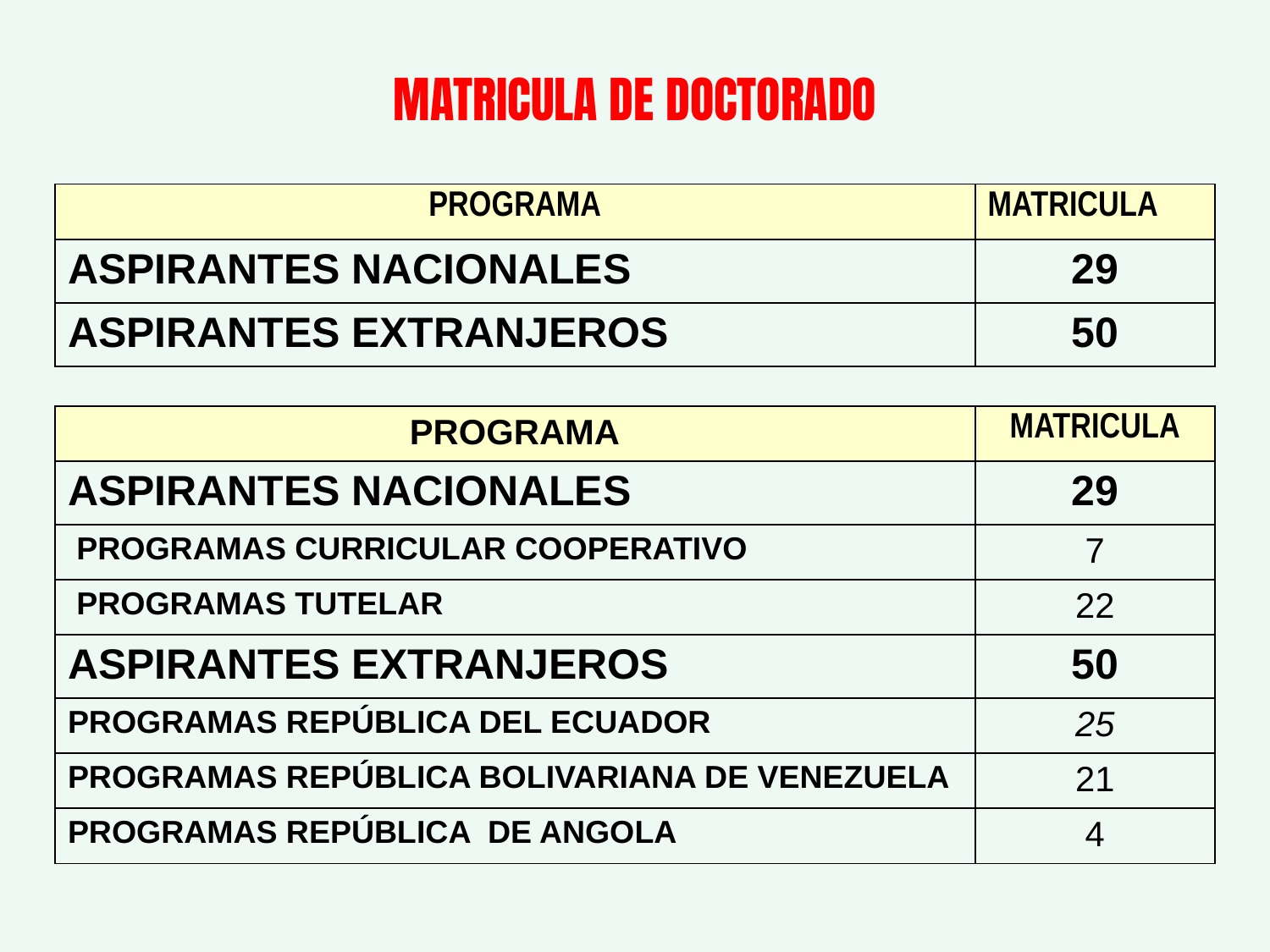

MATRICULA DE DOCTORADO
| PROGRAMA | MATRICULA |
| --- | --- |
| ASPIRANTES NACIONALES | 29 |
| ASPIRANTES EXTRANJEROS | 50 |
| PROGRAMA | MATRICULA |
| --- | --- |
| ASPIRANTES NACIONALES | 29 |
| PROGRAMAS CURRICULAR COOPERATIVO | 7 |
| PROGRAMAS TUTELAR | 22 |
| ASPIRANTES EXTRANJEROS | 50 |
| PROGRAMAS REPÚBLICA DEL ECUADOR | 25 |
| PROGRAMAS REPÚBLICA BOLIVARIANA DE VENEZUELA | 21 |
| PROGRAMAS REPÚBLICA DE ANGOLA | 4 |